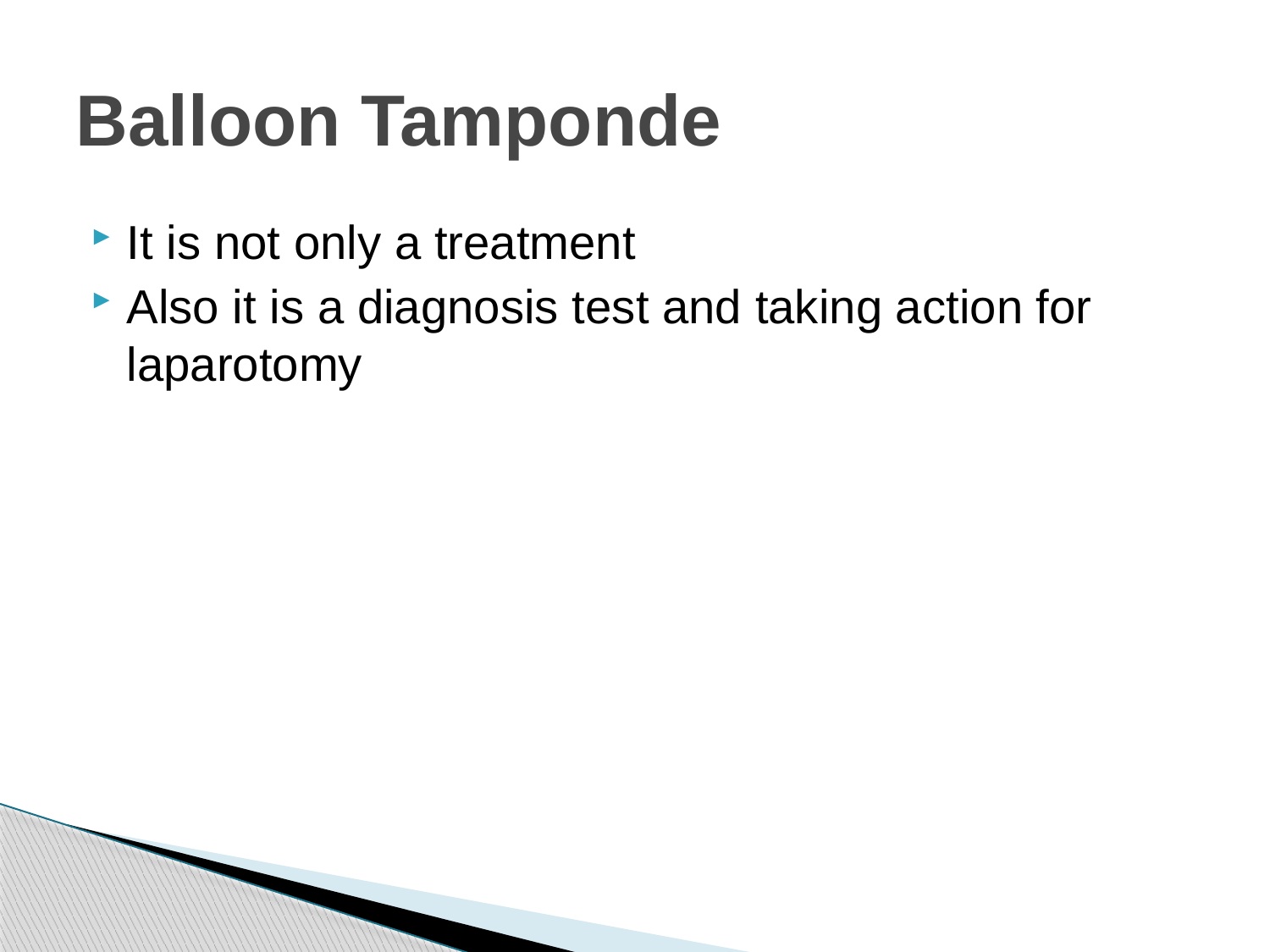

# Balloon Tamponde
It is not only a treatment
Also it is a diagnosis test and taking action for laparotomy